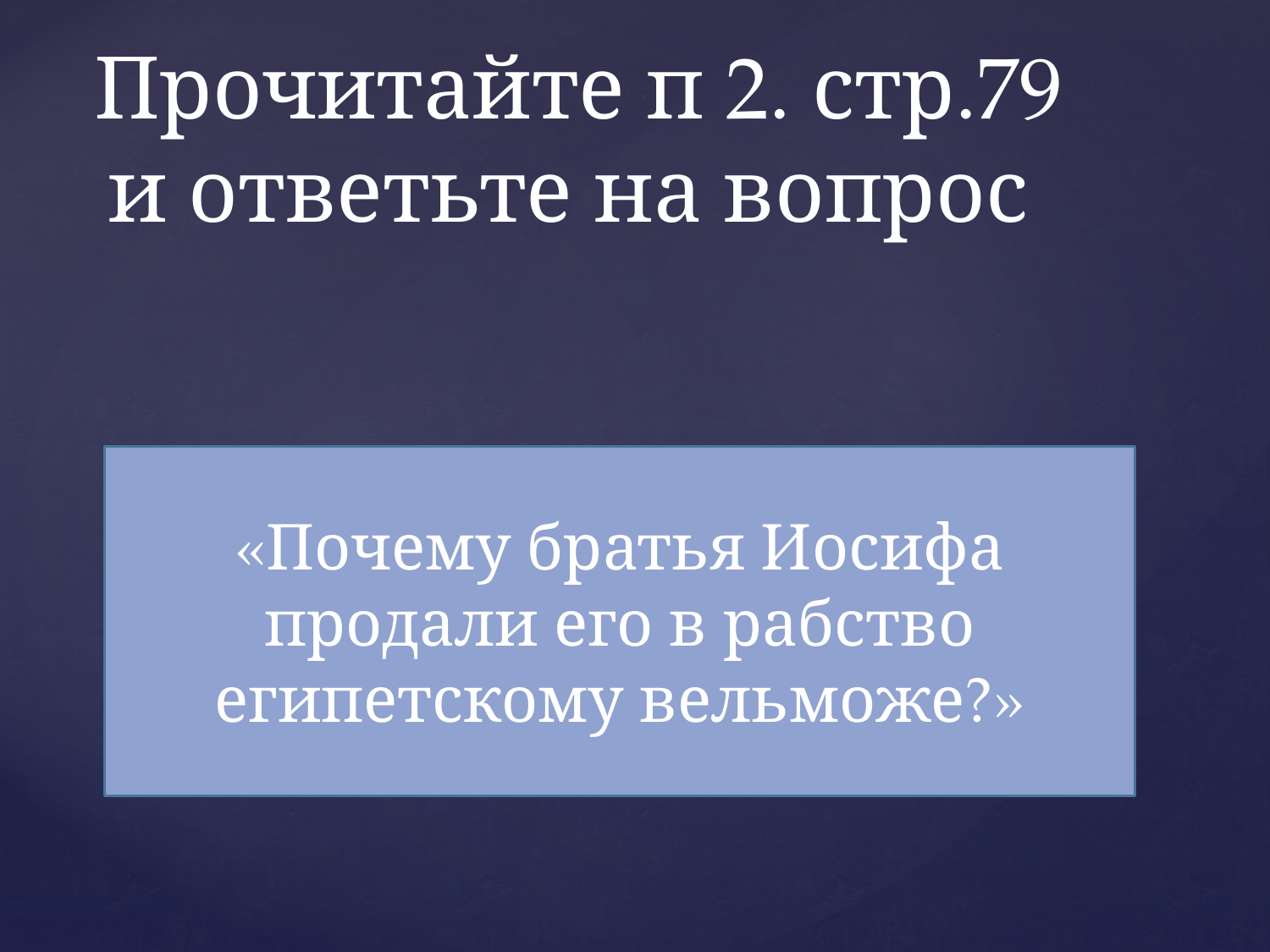

# Прочитайте п 2. стр.79 и ответьте на вопрос
«Почему братья Иосифа продали его в рабство египетскому вельможе?»